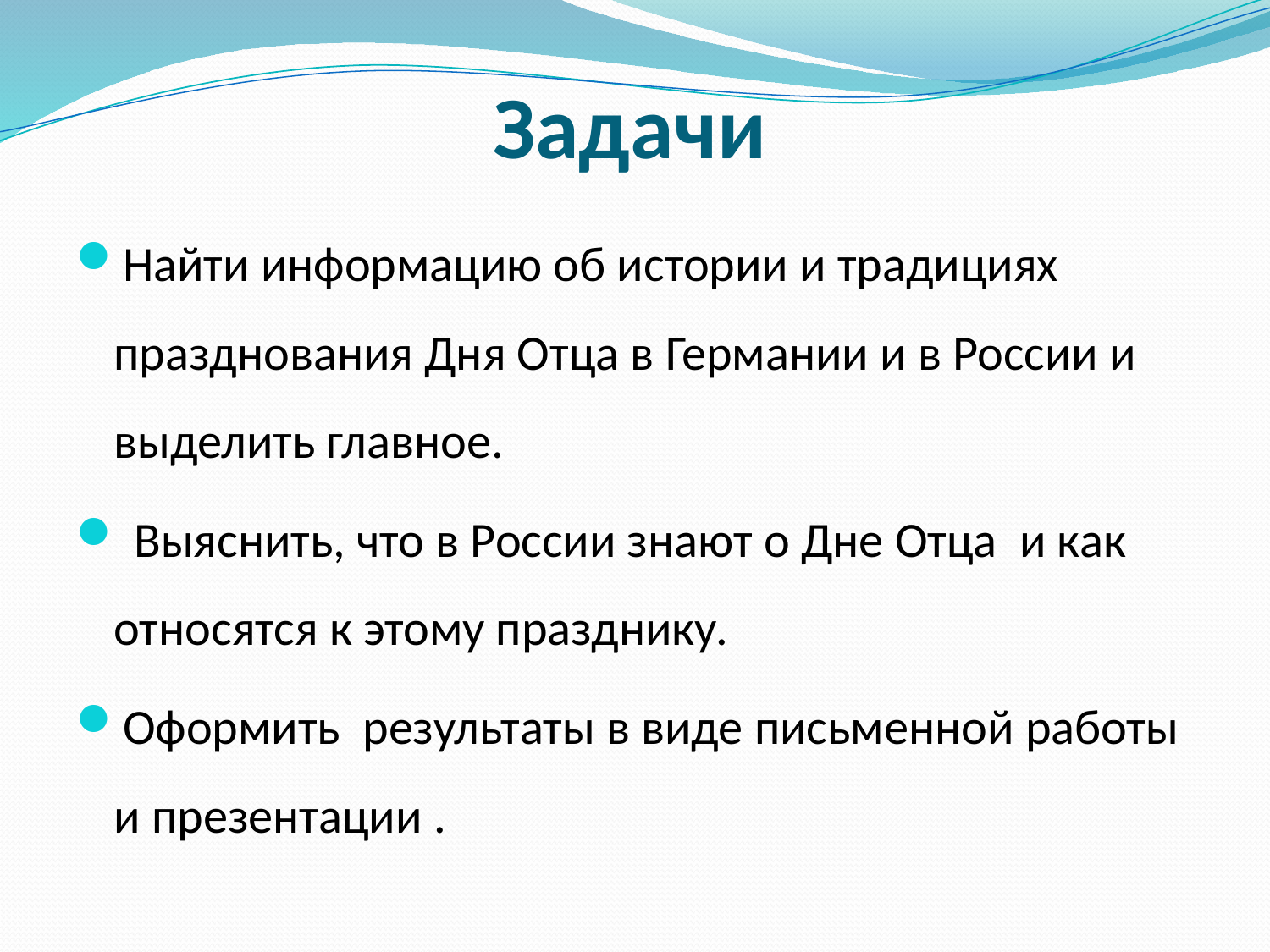

# Задачи
Найти информацию об истории и традициях  празднования Дня Отца в Германии и в России и  выделить главное.
 Выяснить, что в России знают о Дне Отца  и как относятся к этому празднику.
Оформить  результаты в виде письменной работы и презентации .